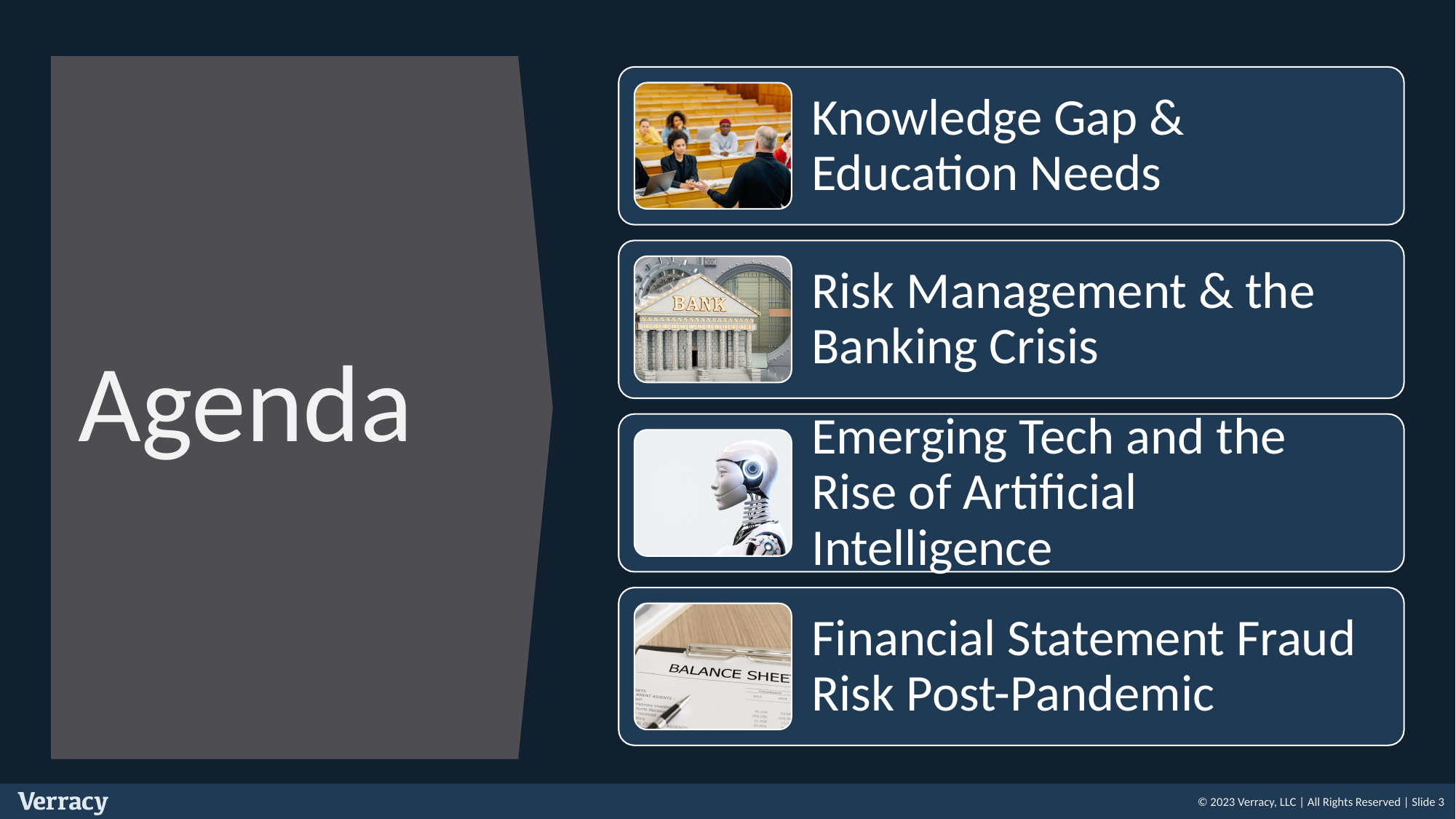

Knowledge Gap & Education Needs
Risk Management & the Banking Crisis
Emerging Tech and the Rise of Artificial Intelligence
Financial Statement Fraud Risk Post-Pandemic
# Agenda